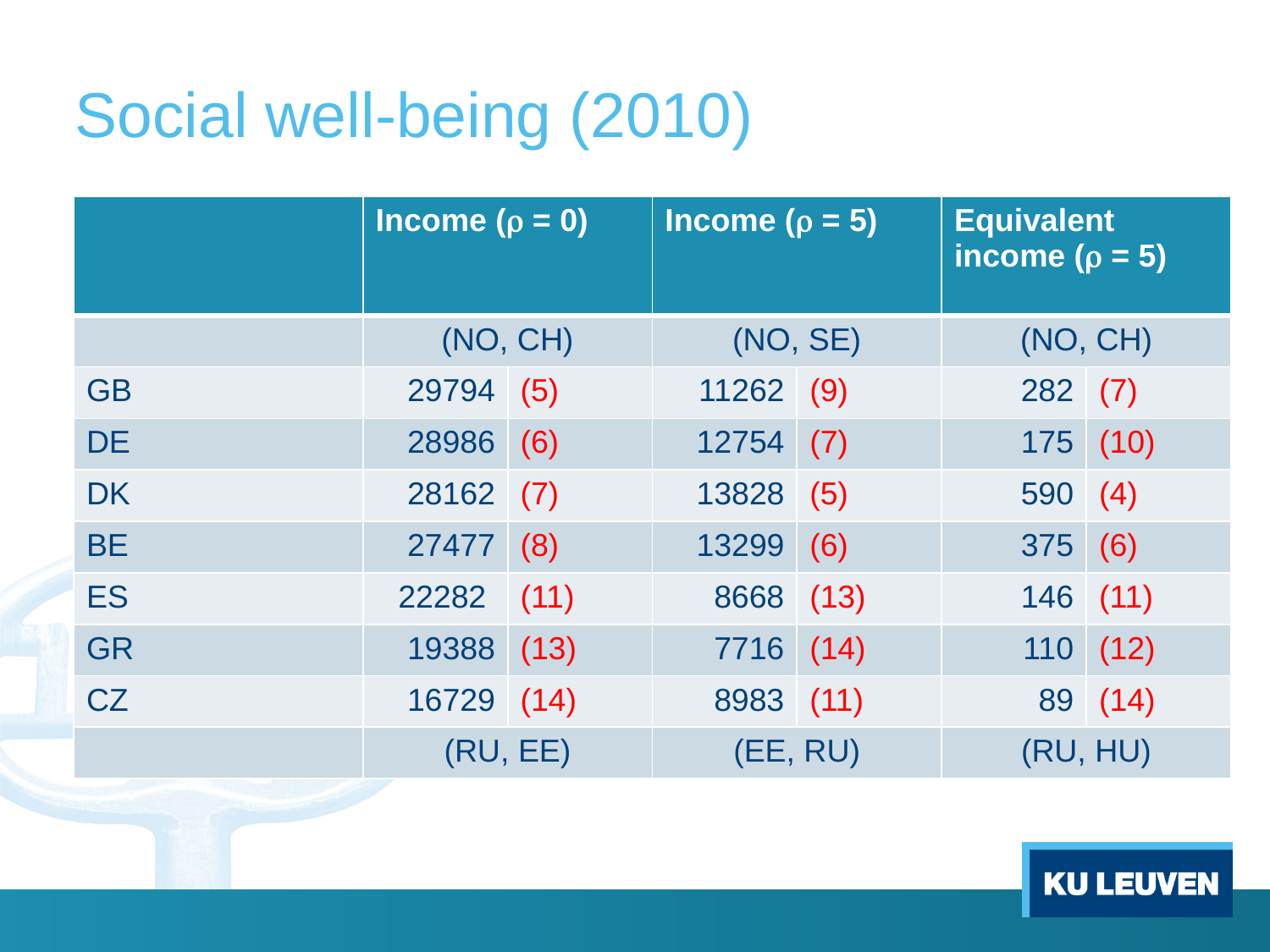

# Social well-being (2010)
|  | Income (ρ = 0) |  | Income (ρ = 5) |  | Equivalent income (ρ = 5) |  |
| --- | --- | --- | --- | --- | --- | --- |
|  | (NO, CH) |  | (NO, SE) |  | (NO, CH) |  |
| GB | 29794 | (5) | 11262 | (9) | 282 | (7) |
| DE | 28986 | (6) | 12754 | (7) | 175 | (10) |
| DK | 28162 | (7) | 13828 | (5) | 590 | (4) |
| BE | 27477 | (8) | 13299 | (6) | 375 | (6) |
| ES | 22282 | (11) | 8668 | (13) | 146 | (11) |
| GR | 19388 | (13) | 7716 | (14) | 110 | (12) |
| CZ | 16729 | (14) | 8983 | (11) | 89 | (14) |
|  | (RU, EE) |  | (EE, RU) |  | (RU, HU) |  |